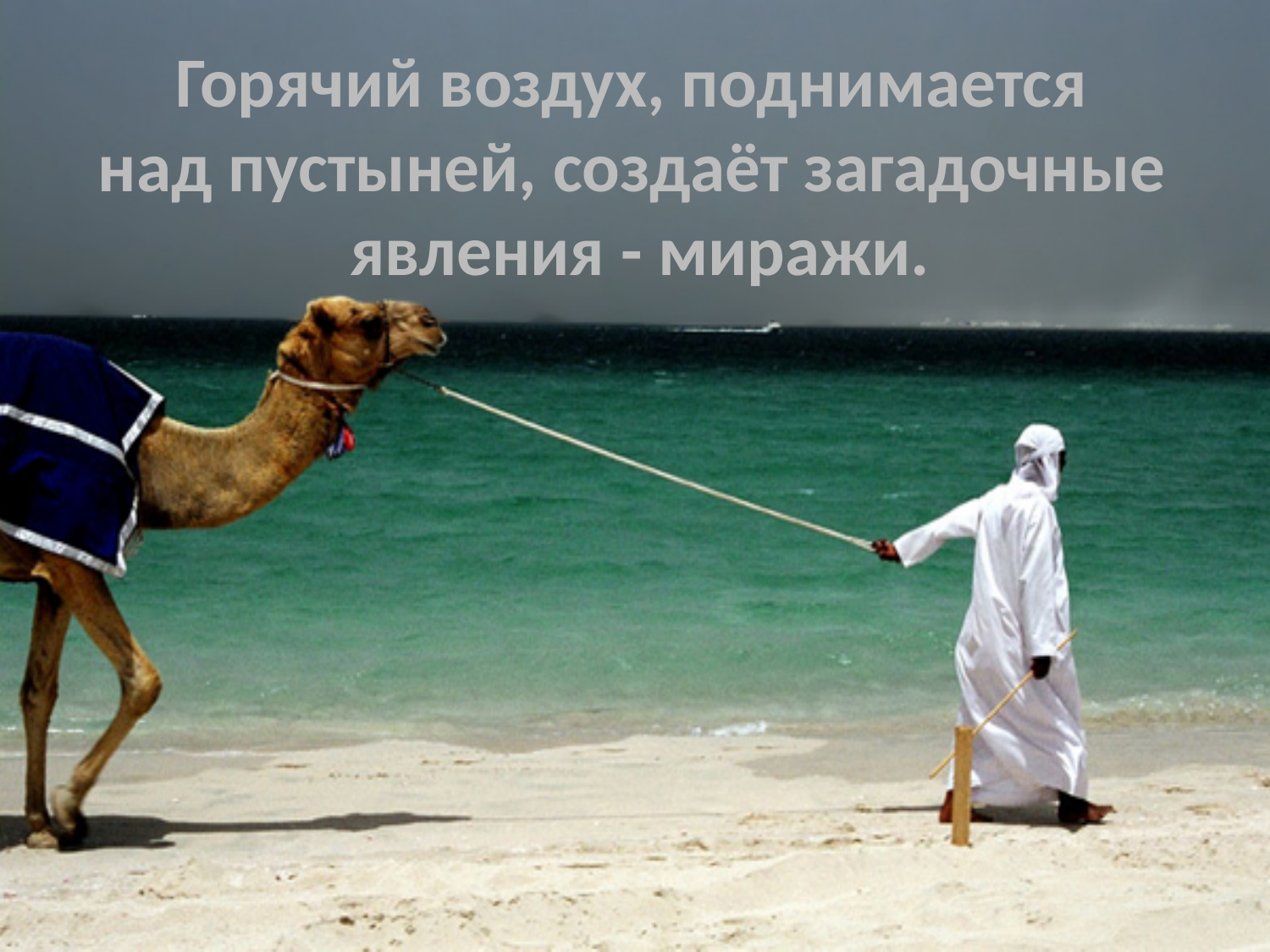

Горячий воздух, поднимается
над пустыней, создаёт загадочные
явления - миражи.